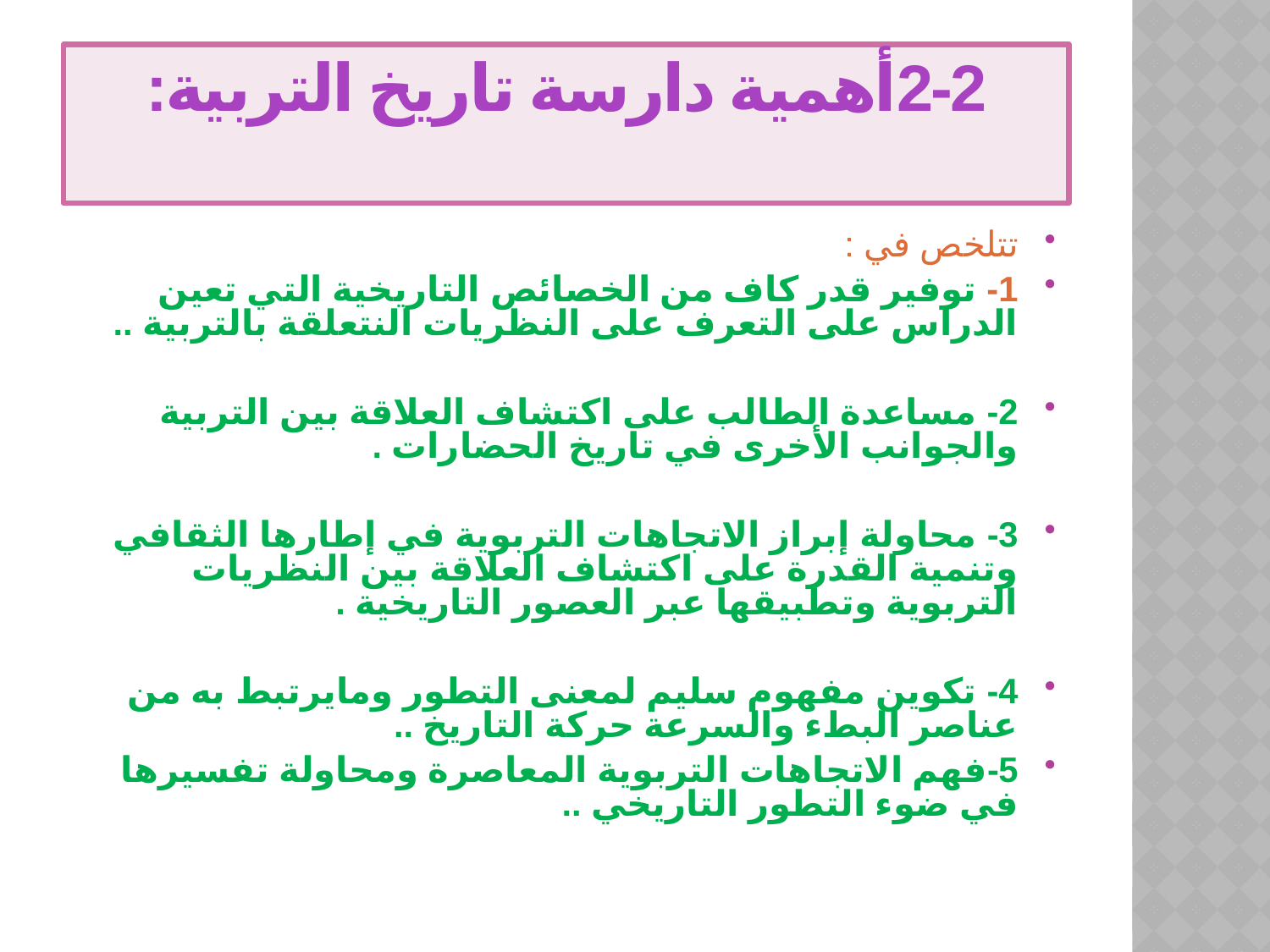

# 2-2أهمية دارسة تاريخ التربية:
تتلخص في :
1- توفير قدر كاف من الخصائص التاريخية التي تعين الدراس على التعرف على النظريات النتعلقة بالتربية ..

2- مساعدة الطالب على اكتشاف العلاقة بين التربية والجوانب الأخرى في تاريخ الحضارات .

3- محاولة إبراز الاتجاهات التربوية في إطارها الثقافي وتنمية القدرة على اكتشاف العلاقة بين النظريات التربوية وتطبيقها عبر العصور التاريخية .

4- تكوين مفهوم سليم لمعنى التطور ومايرتبط به من عناصر البطء والسرعة حركة التاريخ ..
5-فهم الاتجاهات التربوية المعاصرة ومحاولة تفسيرها في ضوء التطور التاريخي ..